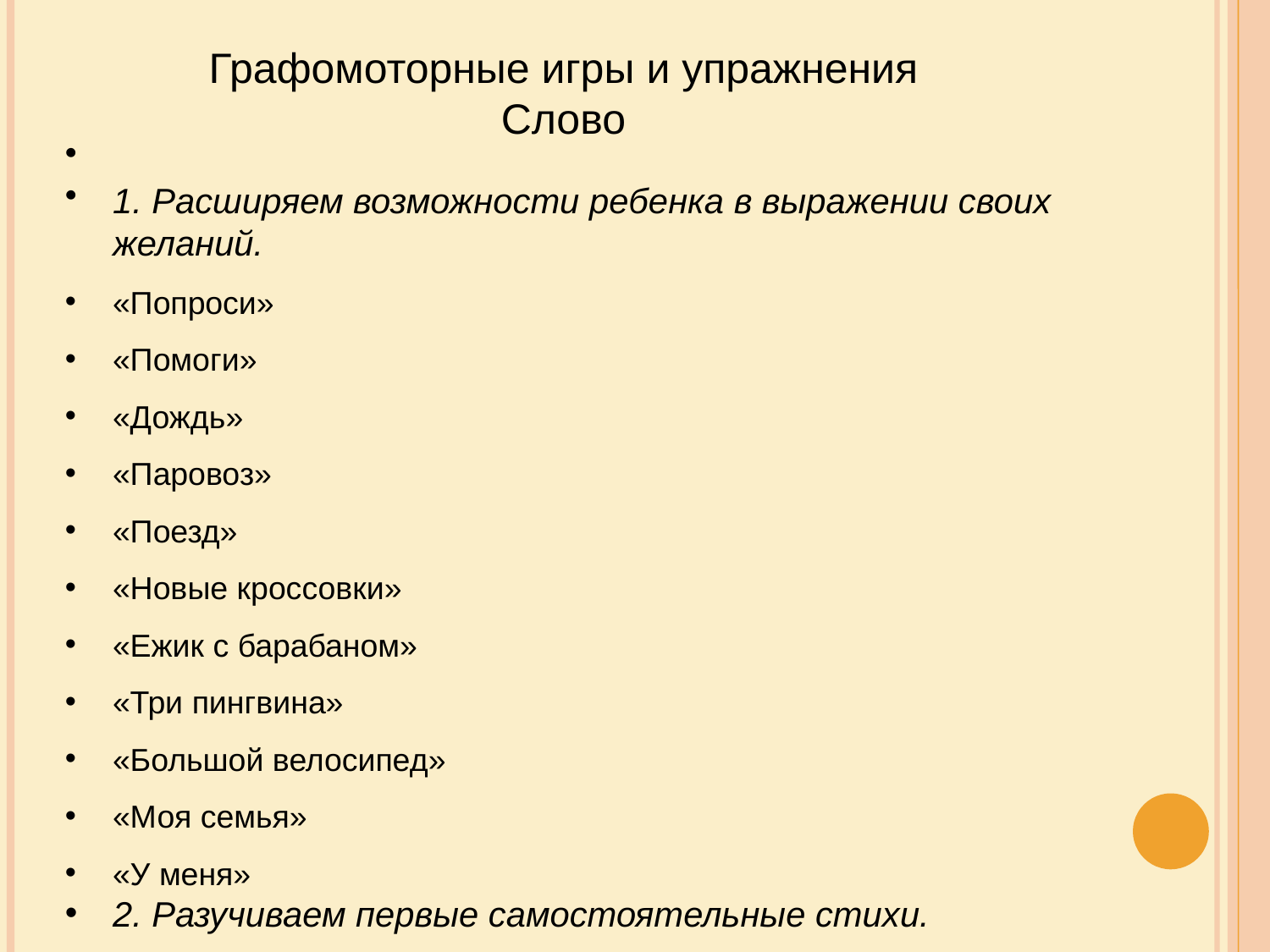

# Графомоторные игры и упражнения Слово

1. Расширяем возможности ребенка в выражении своих желаний.
«Попроси»
«Помоги»
«Дождь»
«Паровоз»
«Поезд»
«Новые кроссовки»
«Ежик с барабаном»
«Три пингвина»
«Большой велосипед»
«Моя семья»
«У меня»
2. Разучиваем первые самостоятельные стихи.